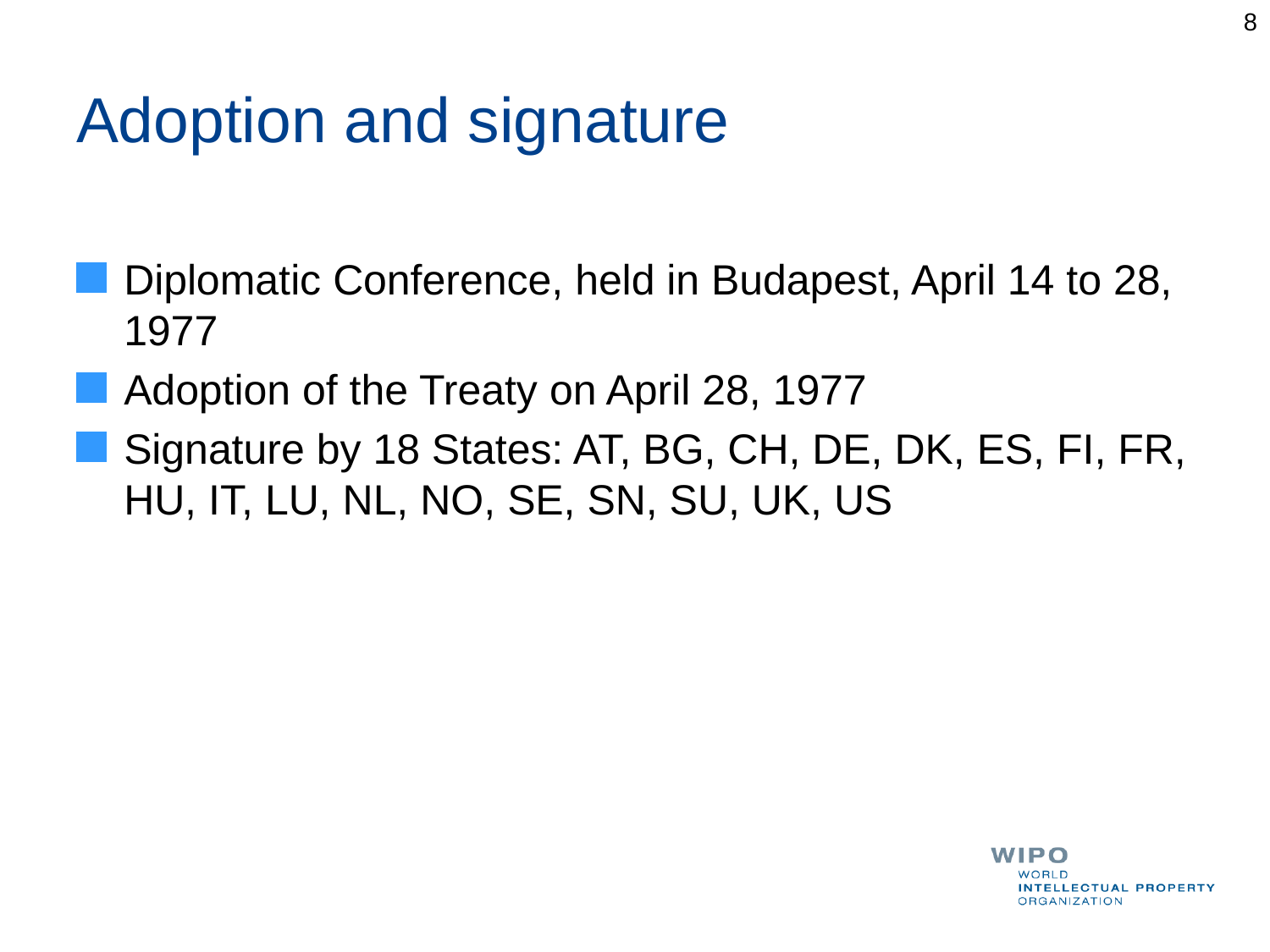

8
# Adoption and signature
Diplomatic Conference, held in Budapest, April 14 to 28, 1977
Adoption of the Treaty on April 28, 1977
Signature by 18 States: AT, BG, CH, DE, DK, ES, FI, FR, HU, IT, LU, NL, NO, SE, SN, SU, UK, US